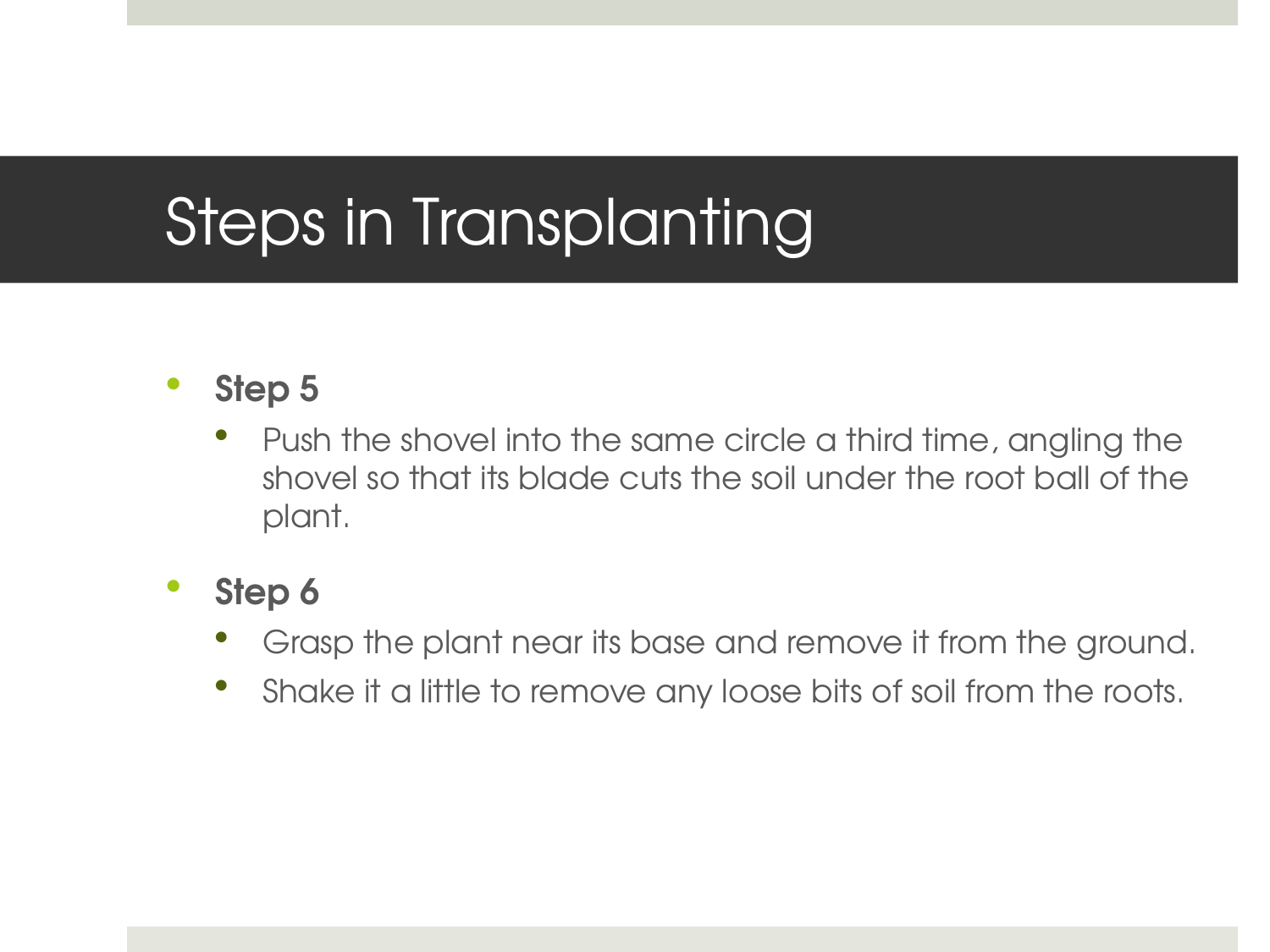

# Steps in Transplanting
Step 5
Push the shovel into the same circle a third time, angling the shovel so that its blade cuts the soil under the root ball of the plant.
Step 6
Grasp the plant near its base and remove it from the ground.
Shake it a little to remove any loose bits of soil from the roots.